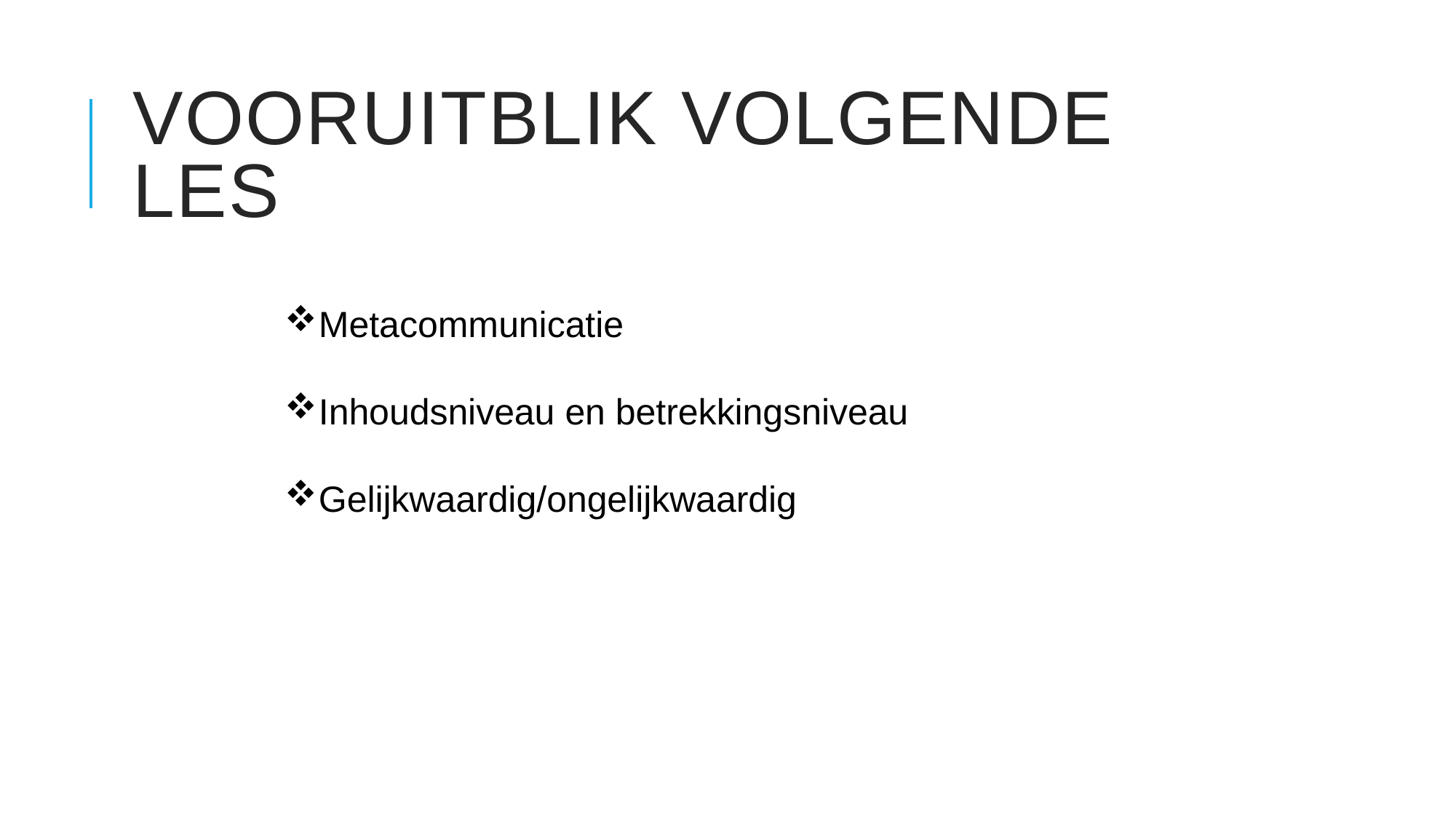

# Vooruitblik volgende les

Metacommunicatie

Inhoudsniveau en betrekkingsniveau

Gelijkwaardig/ongelijkwaardig